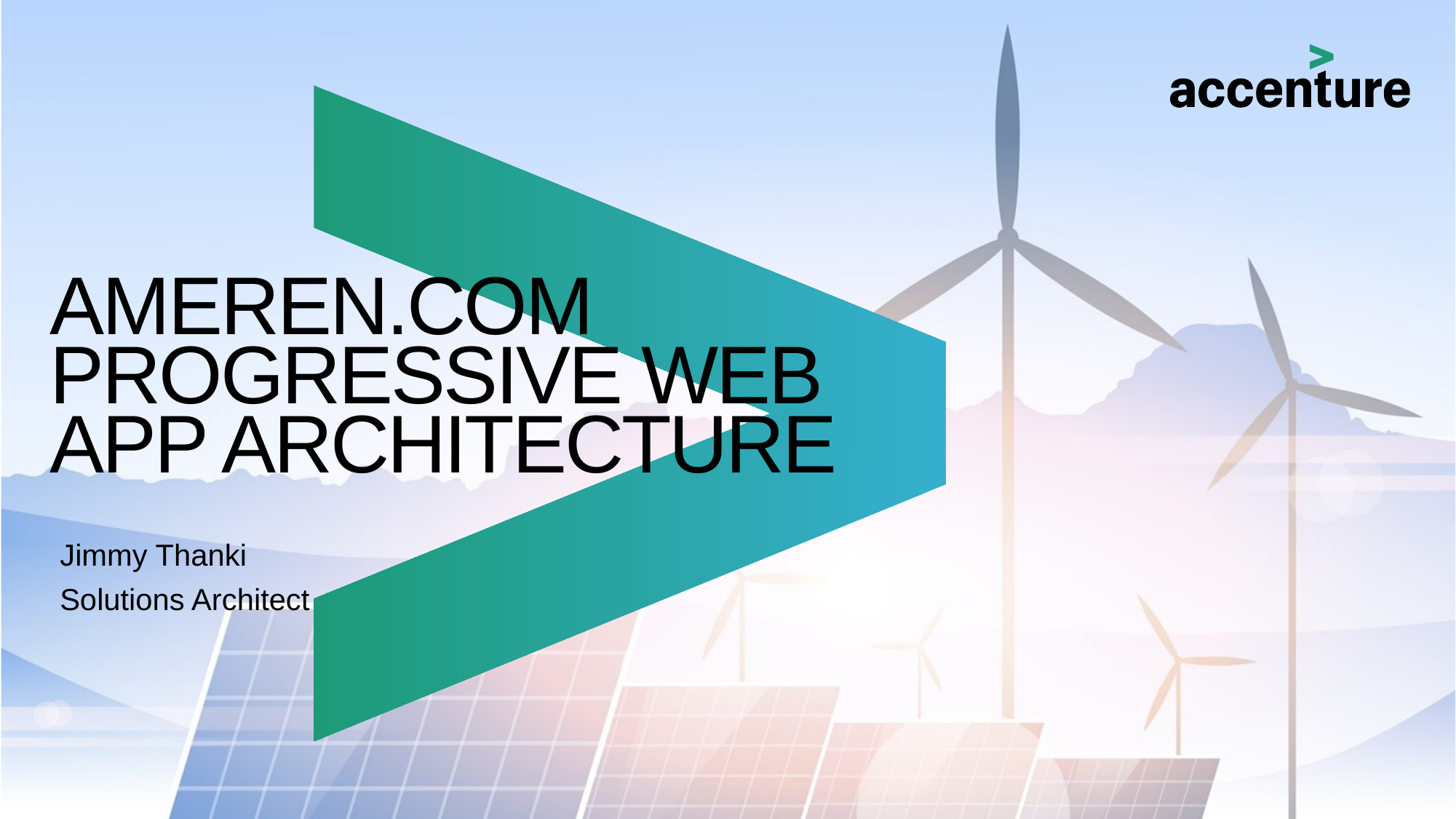

# AMEREN.COM PROGRESSIVE WEB APP ARCHITECTURE
Jimmy Thanki
Solutions Architect